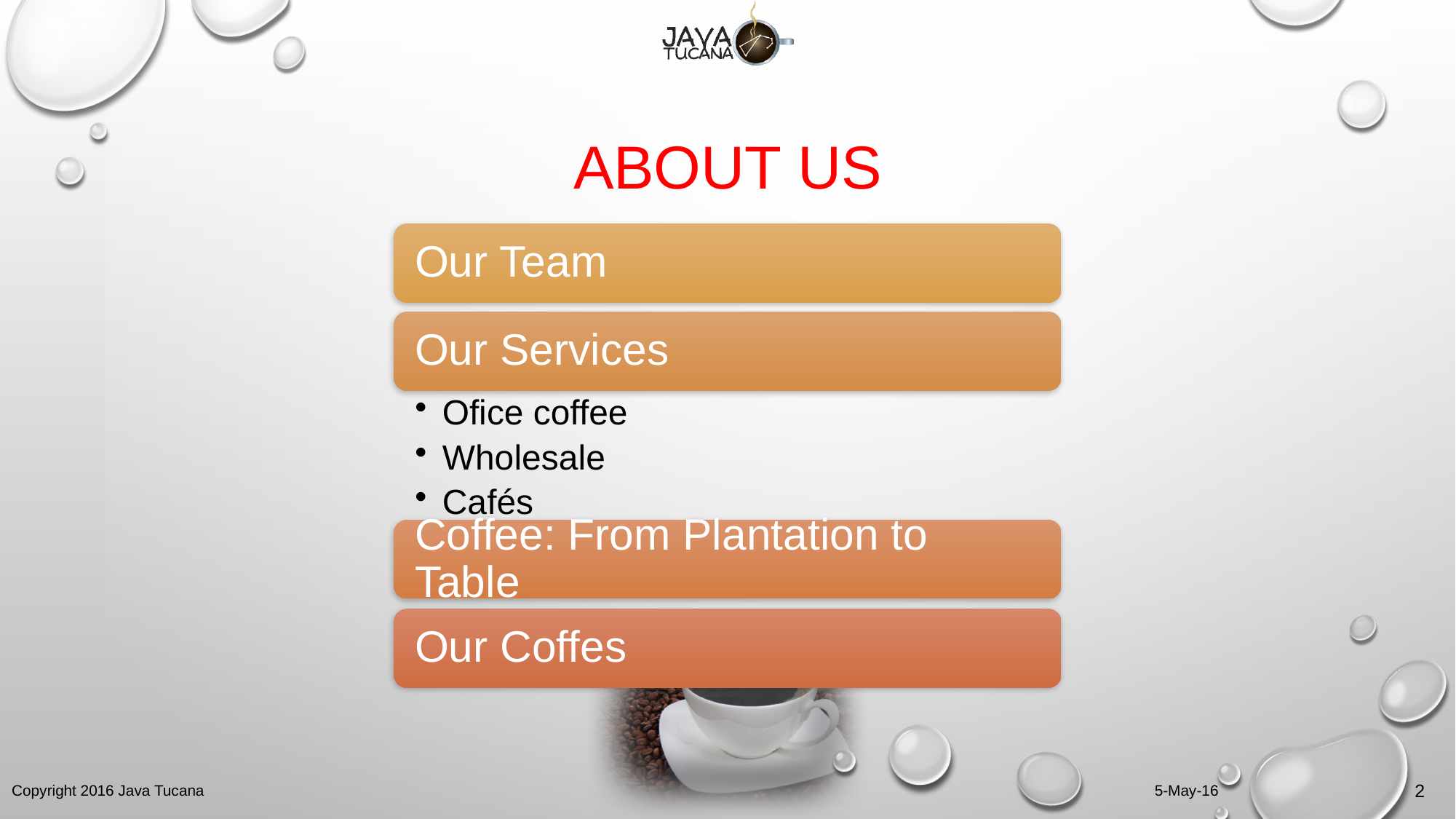

# About Us
Our Team
Our Services
Ofice coffee
Wholesale
Cafés
Coffee: From Plantation to Table
Our Coffes
5-May-16
2
Copyright 2016 Java Tucana